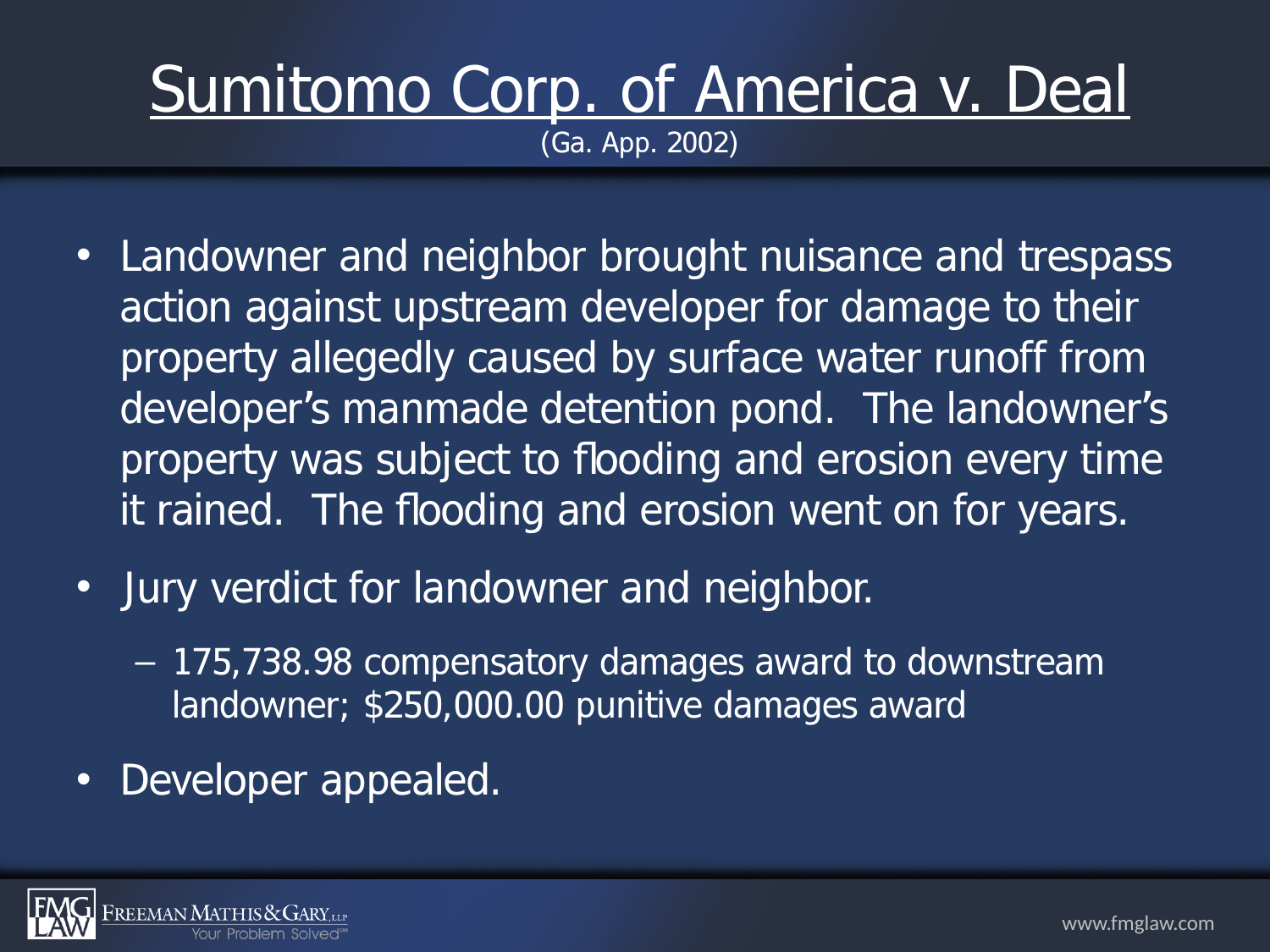

# Sumitomo Corp. of America v. Deal (Ga. App. 2002)
Landowner and neighbor brought nuisance and trespass action against upstream developer for damage to their property allegedly caused by surface water runoff from developer’s manmade detention pond.  The landowner’s property was subject to flooding and erosion every time it rained.  The flooding and erosion went on for years.
Jury verdict for landowner and neighbor.
175,738.98 compensatory damages award to downstream landowner; $250,000.00 punitive damages award
Developer appealed.